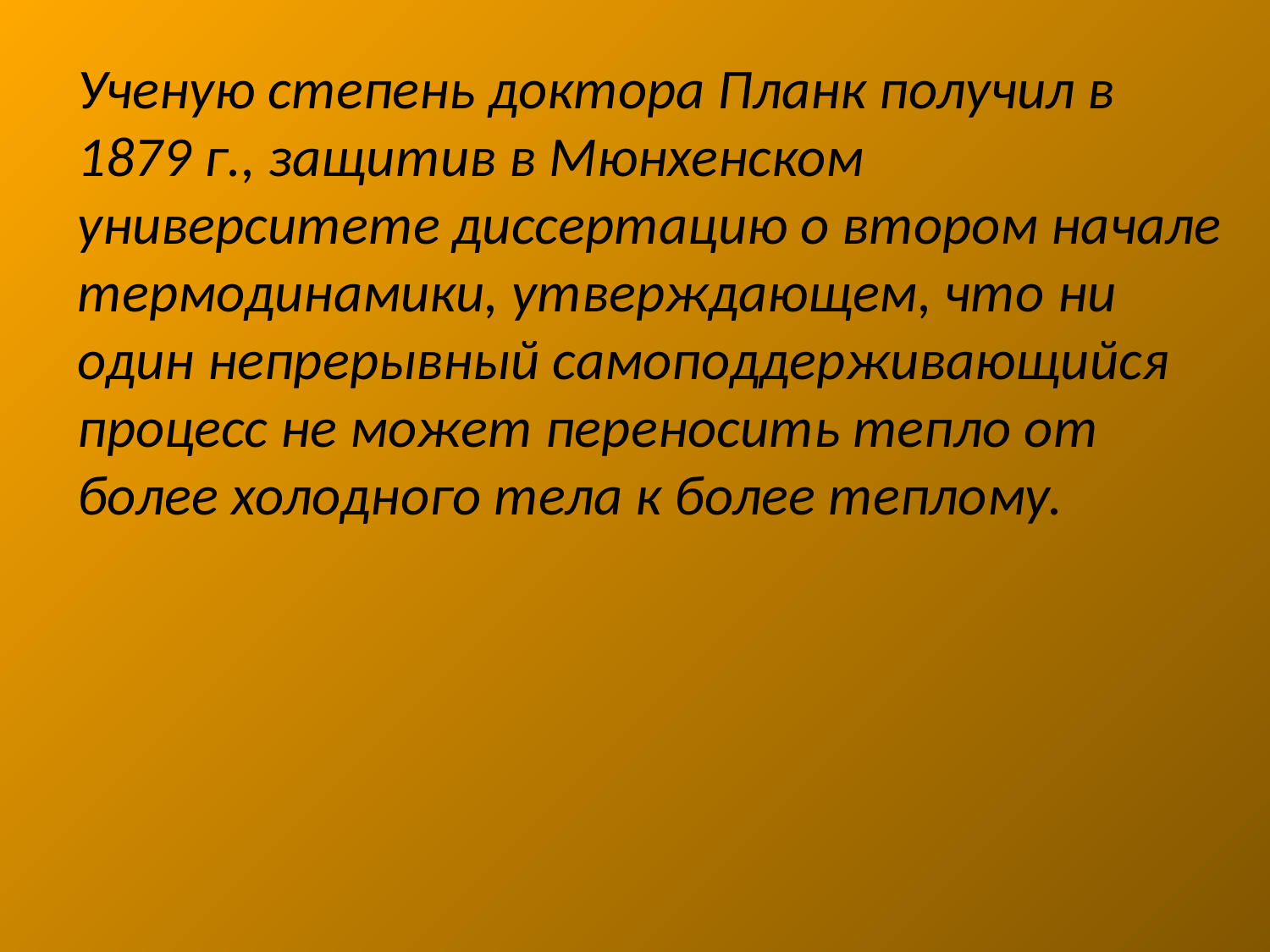

Ученую степень доктора Планк получил в 1879 г., защитив в Мюнхенском университете диссертацию о втором начале термодинамики, утверждающем, что ни один непрерывный самоподдерживающийся процесс не может переносить тепло от более холодного тела к более теплому.